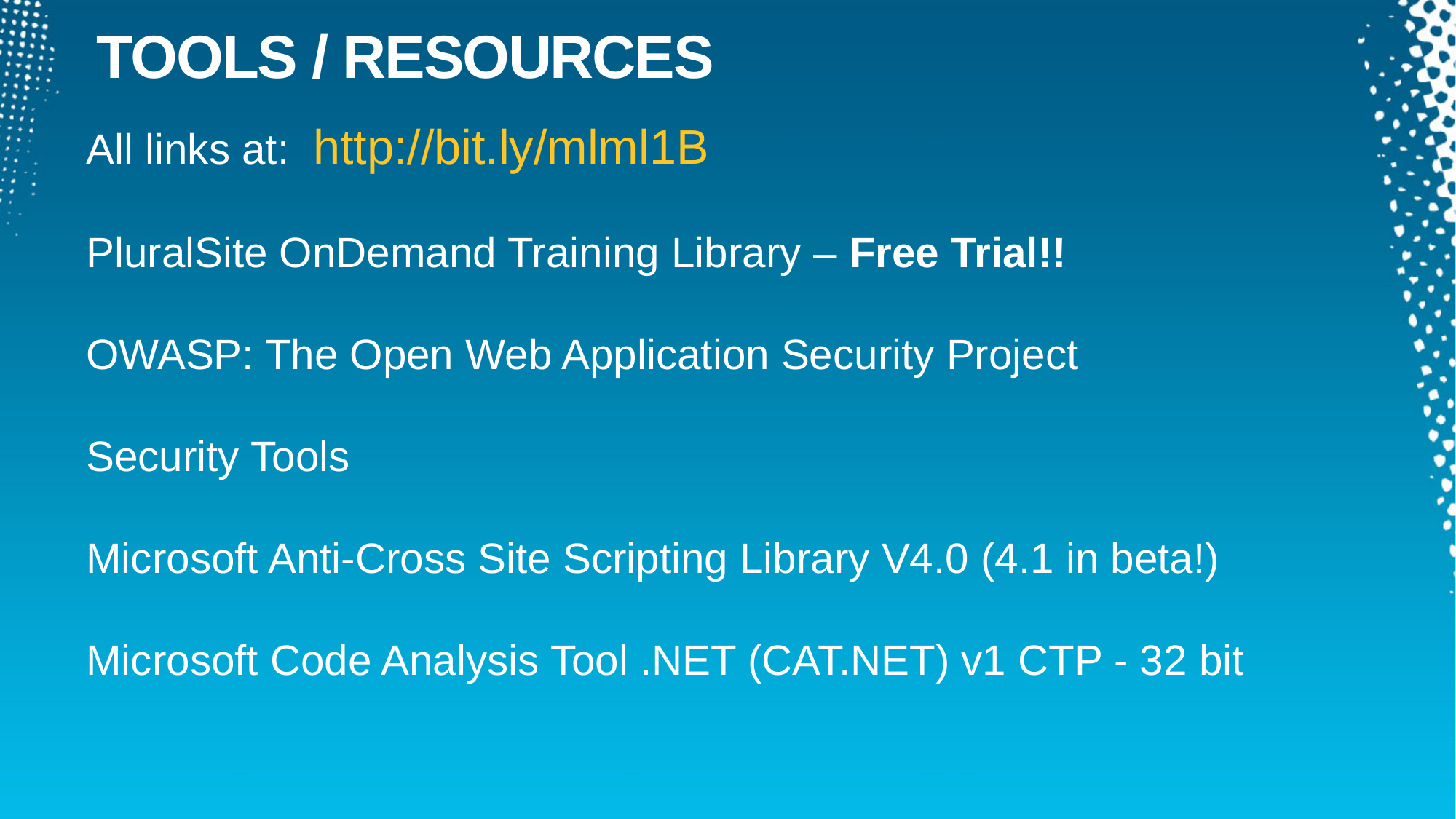

# Tools / Resources
All links at:  http://bit.ly/mlml1B

PluralSite OnDemand Training Library – Free Trial!!

OWASP: The Open Web Application Security Project

Security Tools

Microsoft Anti-Cross Site Scripting Library V4.0 (4.1 in beta!)

Microsoft Code Analysis Tool .NET (CAT.NET) v1 CTP - 32 bit